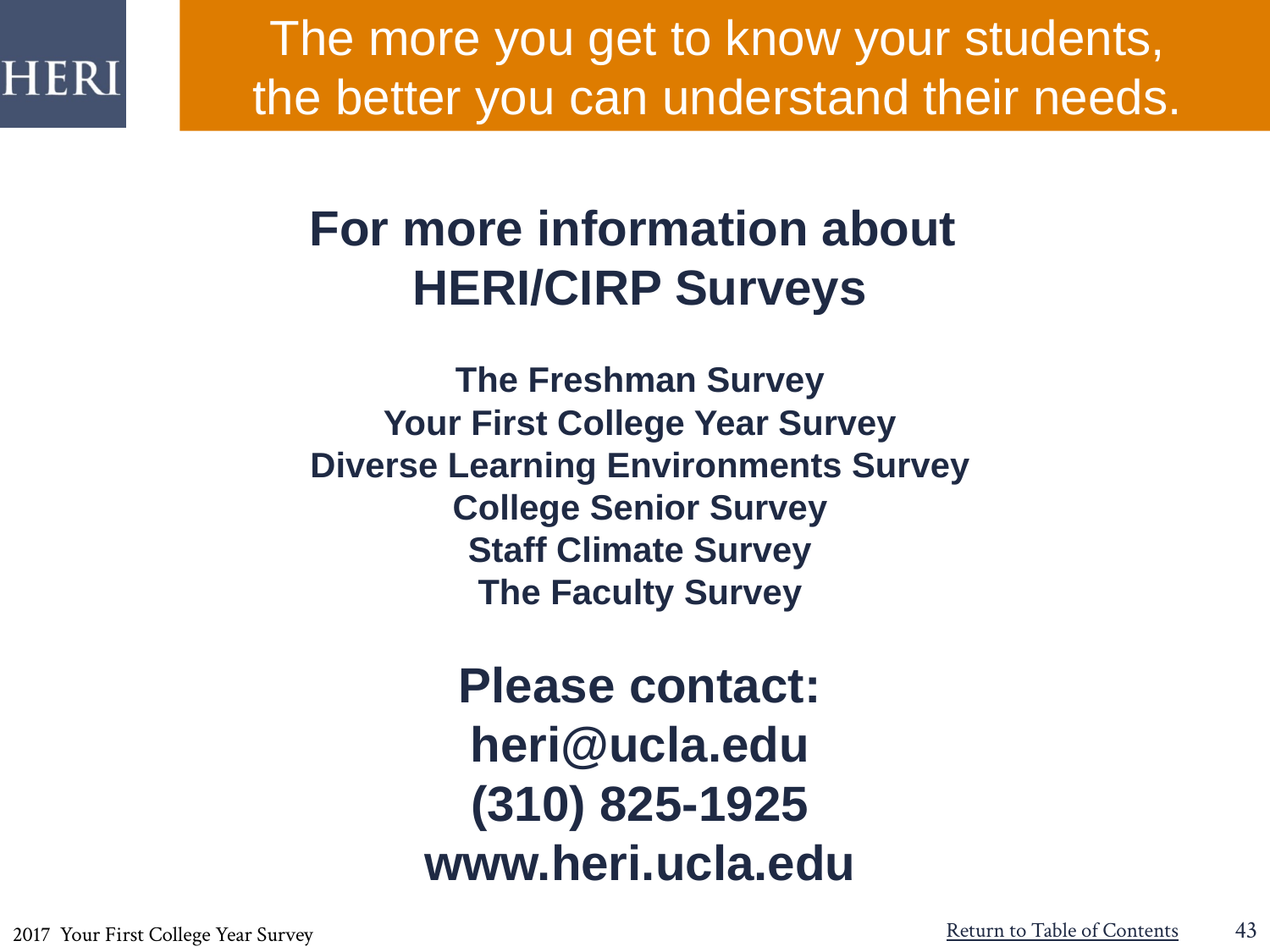

The more you get to know your students,
the better you can understand their needs.
For more information about
HERI/CIRP Surveys
The Freshman Survey
Your First College Year Survey
Diverse Learning Environments Survey
College Senior Survey
Staff Climate Survey
The Faculty Survey
Please contact:
heri@ucla.edu
(310) 825-1925
www.heri.ucla.edu
43
2017  Your First College Year Survey